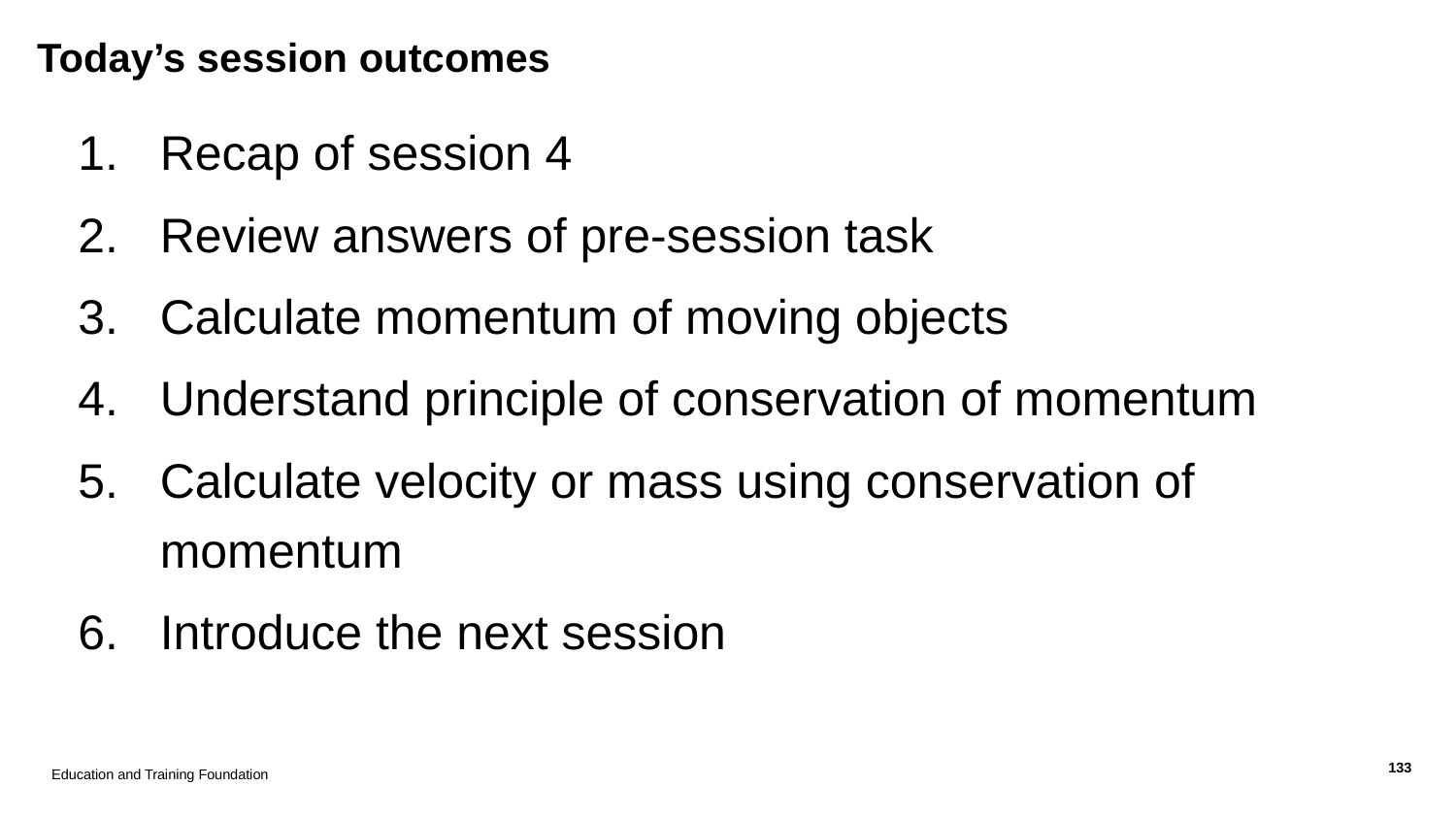

# Today’s session outcomes
Recap of session 4
Review answers of pre-session task
Calculate momentum of moving objects
Understand principle of conservation of momentum
Calculate velocity or mass using conservation of momentum
Introduce the next session

Education and Training Foundation
133